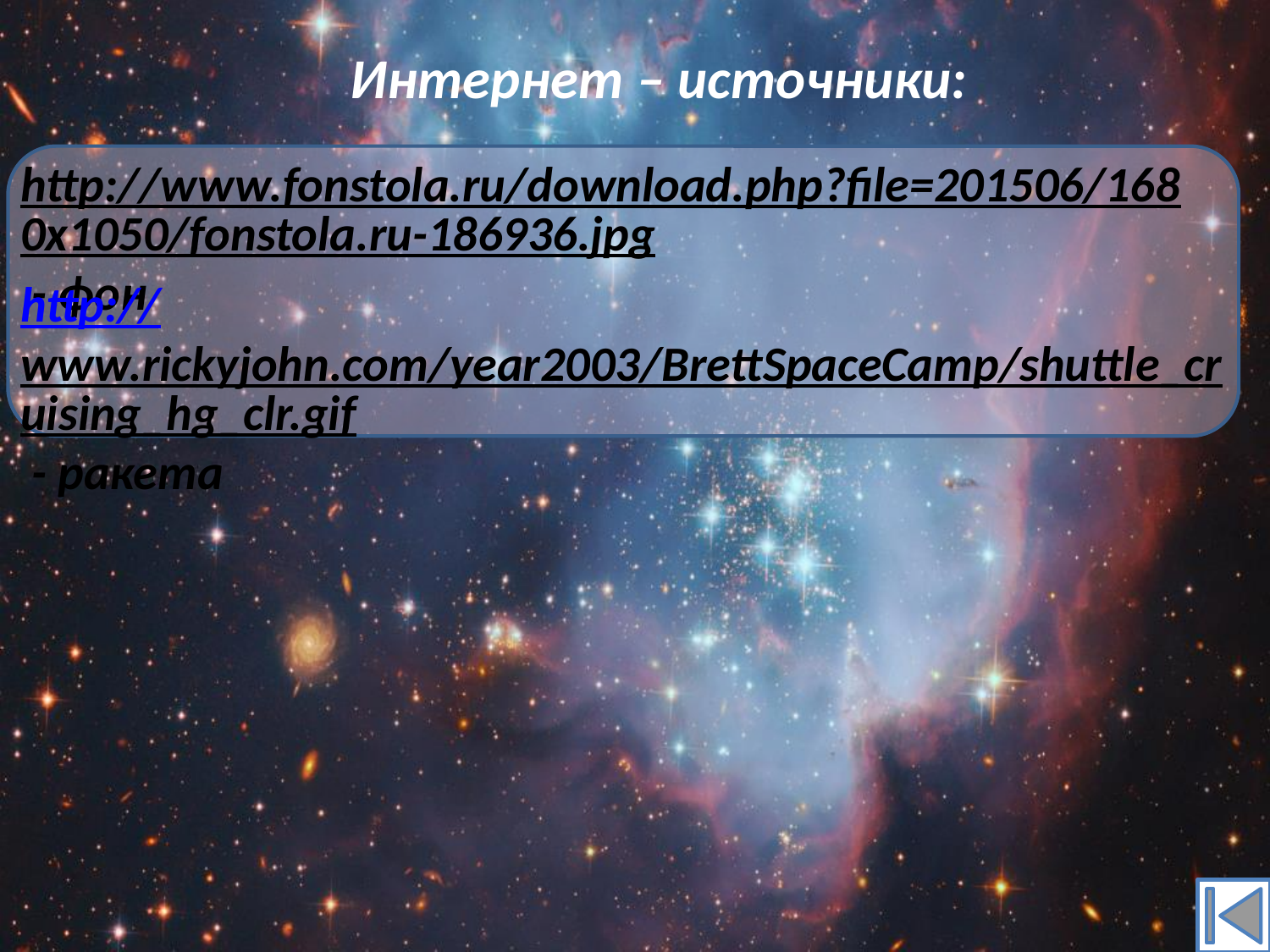

Интернет – источники:

http://www.fonstola.ru/download.php?file=201506/1680x1050/fonstola.ru-186936.jpg - фон
http://www.rickyjohn.com/year2003/BrettSpaceCamp/shuttle_cruising_hg_clr.gif - ракета